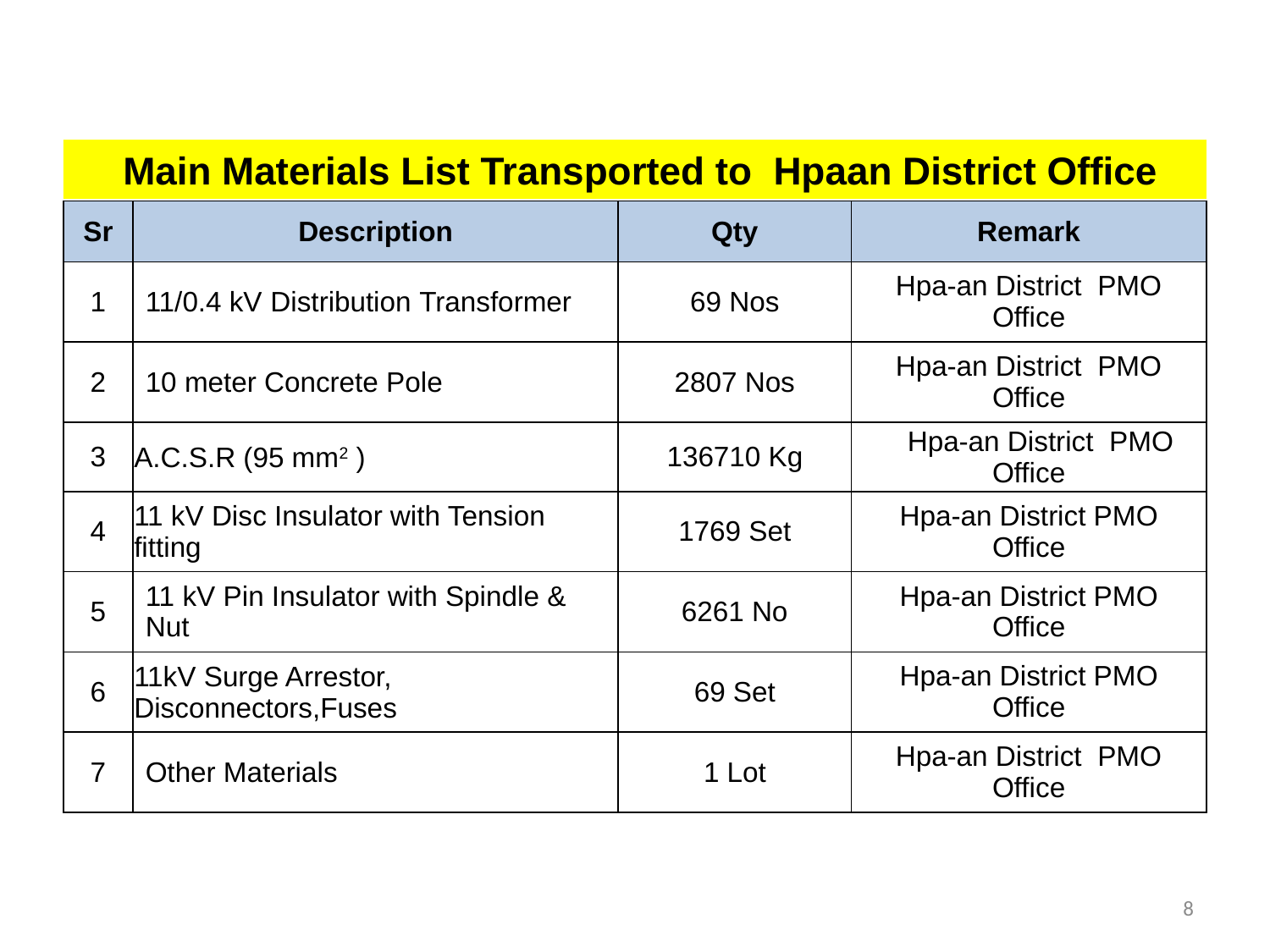

Main Materials List Transported to  Hpaan District Office
| Sr | Description | Qty | Remark |
| --- | --- | --- | --- |
| 1 | 11/0.4 kV Distribution Transformer | 69 Nos | Hpa-an District PMO Office |
| 2 | 10 meter Concrete Pole | 2807 Nos | Hpa-an District PMO Office |
| 3 | A.C.S.R (95 mm2 ) | 136710 Kg | Hpa-an District PMO Office |
| 4 | 11 kV Disc Insulator with Tension fitting | 1769 Set | Hpa-an District PMO Office |
| 5 | 11 kV Pin Insulator with Spindle & Nut | 6261 No | Hpa-an District PMO Office |
| 6 | 11kV Surge Arrestor, Disconnectors,Fuses | 69 Set | Hpa-an District PMO Office |
| 7 | Other Materials | 1 Lot | Hpa-an District PMO Office |
8